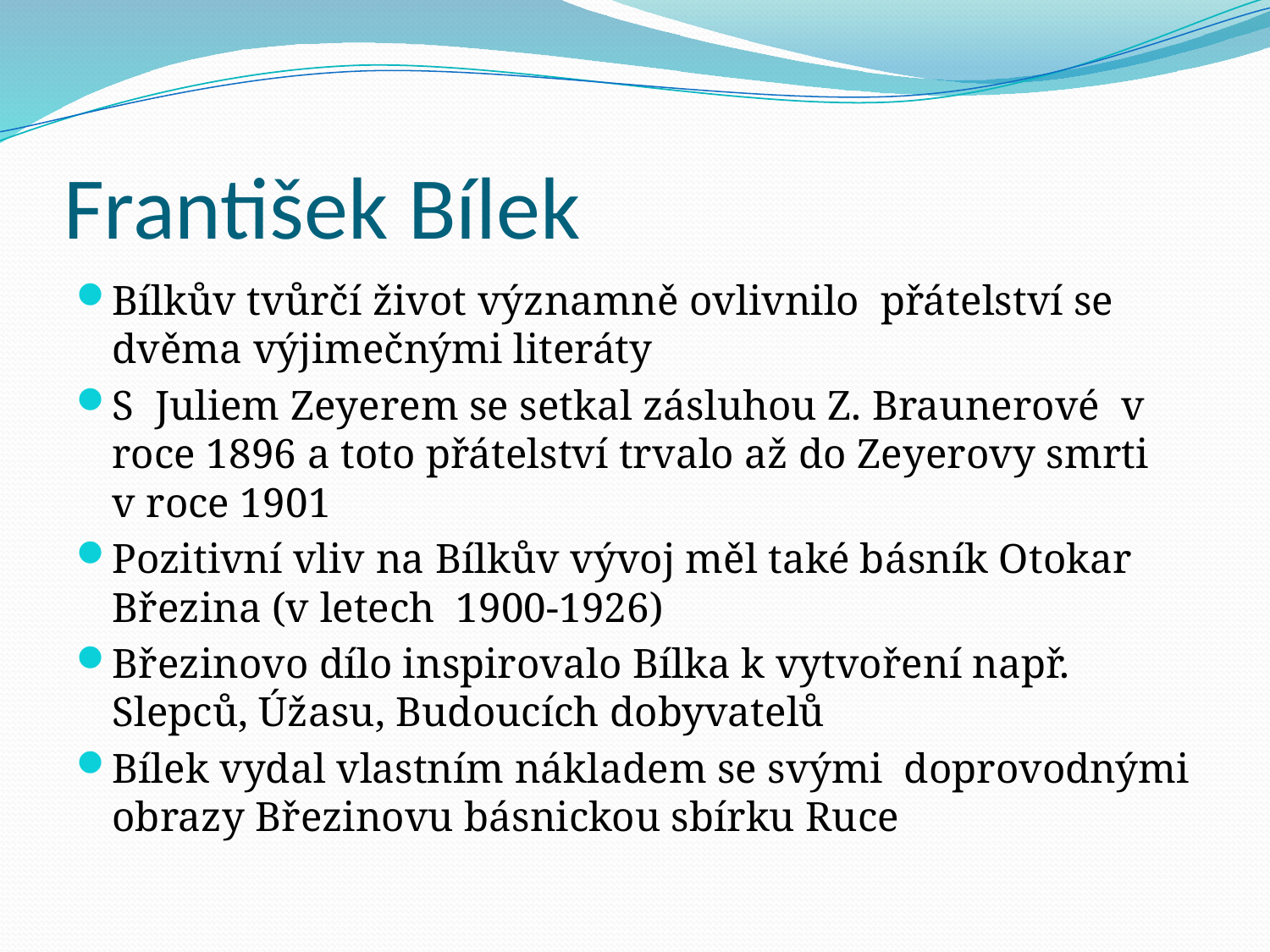

# František Bílek
Bílkův tvůrčí život významně ovlivnilo  přátelství se dvěma výjimečnými literáty
S  Juliem Zeyerem se setkal zásluhou Z. Braunerové  v roce 1896 a toto přátelství trvalo až do Zeyerovy smrti  v roce 1901
Pozitivní vliv na Bílkův vývoj měl také básník Otokar Březina (v letech  1900-1926)
Březinovo dílo inspirovalo Bílka k vytvoření např. Slepců, Úžasu, Budoucích dobyvatelů
Bílek vydal vlastním nákladem se svými  doprovodnými obrazy Březinovu básnickou sbírku Ruce